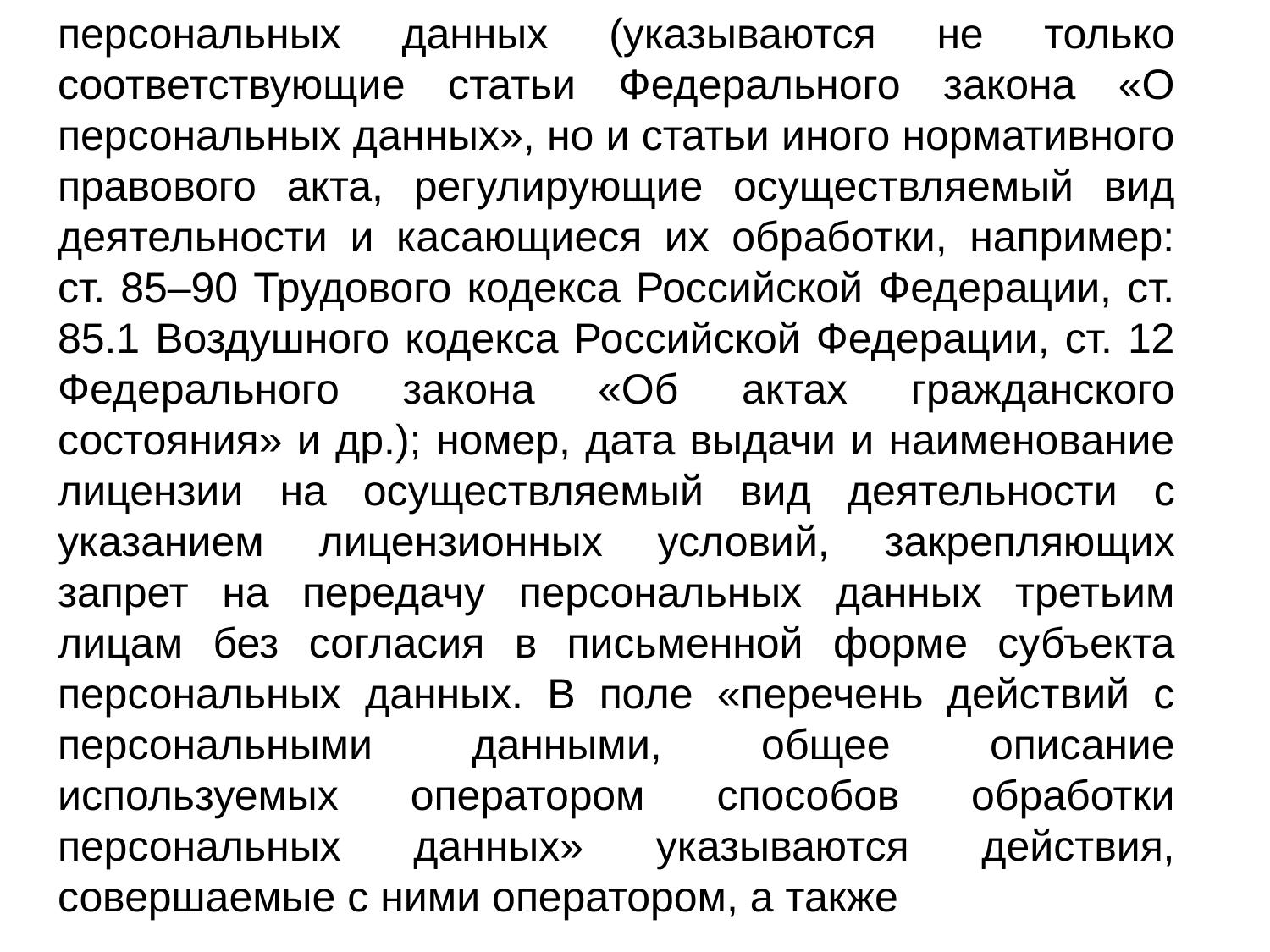

персональных данных (указываются не только соответствующие статьи Федерального закона «О персональных данных», но и статьи иного нормативного правового акта, регулирующие осуществляемый вид деятельности и касающиеся их обработки, например: ст. 85–90 Трудового кодекса Российской Федерации, ст. 85.1 Воздушного кодекса Российской Федерации, ст. 12 Федерального закона «Об актах гражданского состояния» и др.); номер, дата выдачи и наименование лицензии на осуществляемый вид деятельности с указанием лицензионных условий, закрепляющих запрет на передачу персональных данных третьим лицам без согласия в письменной форме субъекта персональных данных. В поле «перечень действий с персональными данными, общее описание используемых оператором способов обработки персональных данных» указываются действия, совершаемые с ними оператором, а также